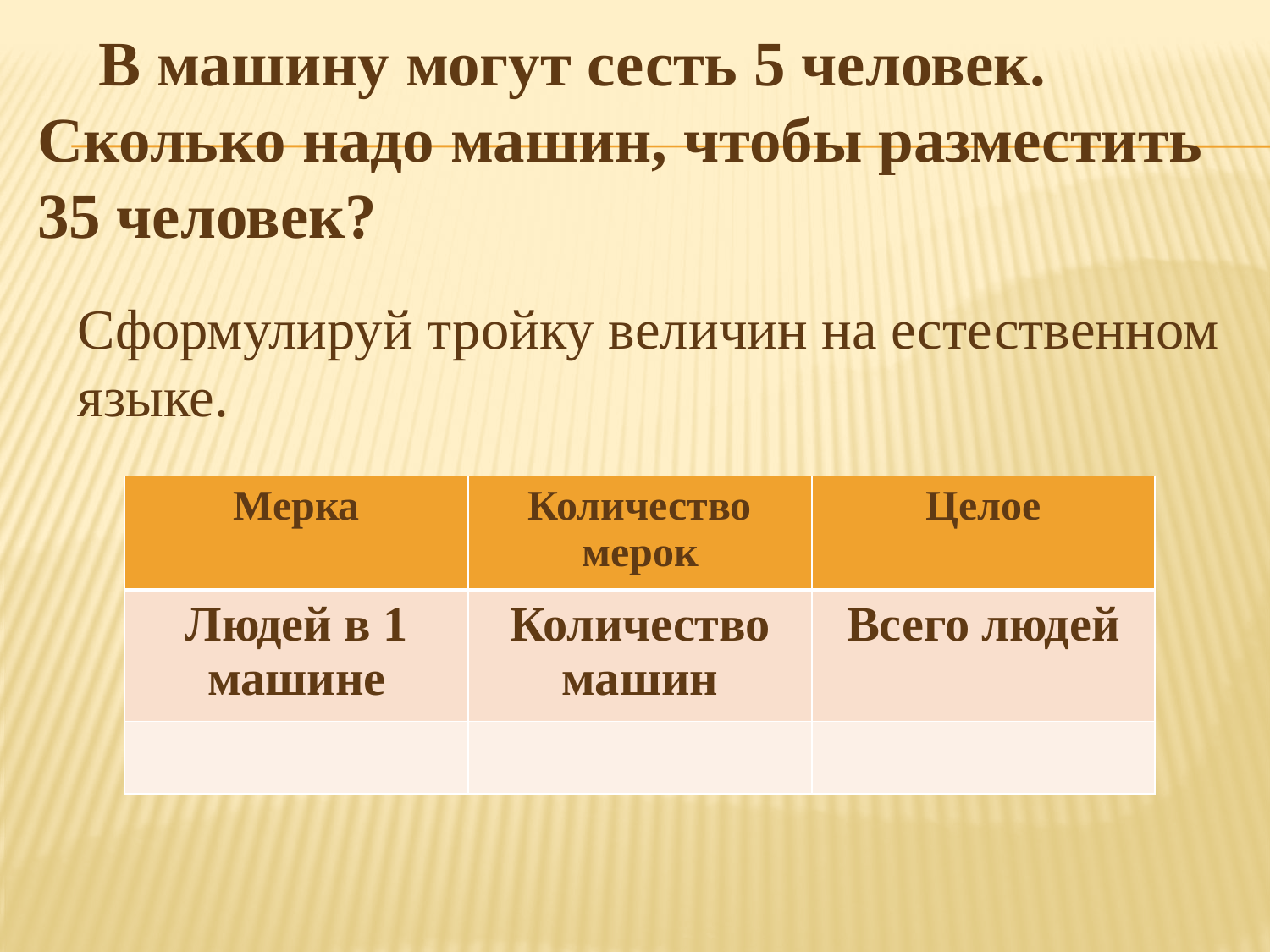

В машину могут сесть 5 человек. Сколько надо машин, чтобы разместить 35 человек?
Сформулируй тройку величин на естественном языке.
| Мерка | Количество мерок | Целое |
| --- | --- | --- |
| Людей в 1 машине | Количество машин | Всего людей |
|  |  |  |